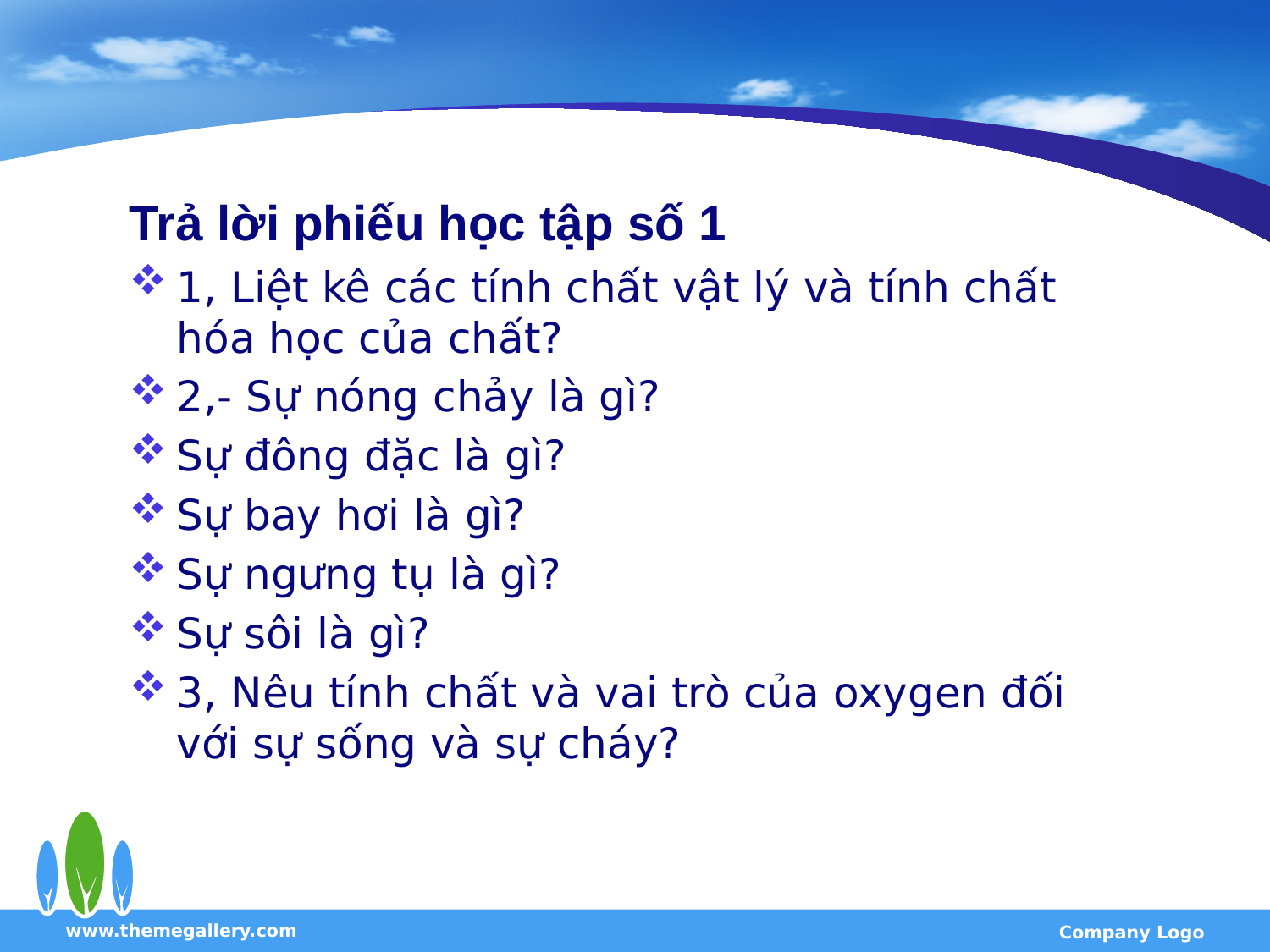

#
Trả lời phiếu học tập số 1
1, Liệt kê các tính chất vật lý và tính chất hóa học của chất?
2,- Sự nóng chảy là gì?
Sự đông đặc là gì?
Sự bay hơi là gì?
Sự ngưng tụ là gì?
Sự sôi là gì?
3, Nêu tính chất và vai trò của oxygen đối với sự sống và sự cháy?

www.themegallery.com
Company Logo